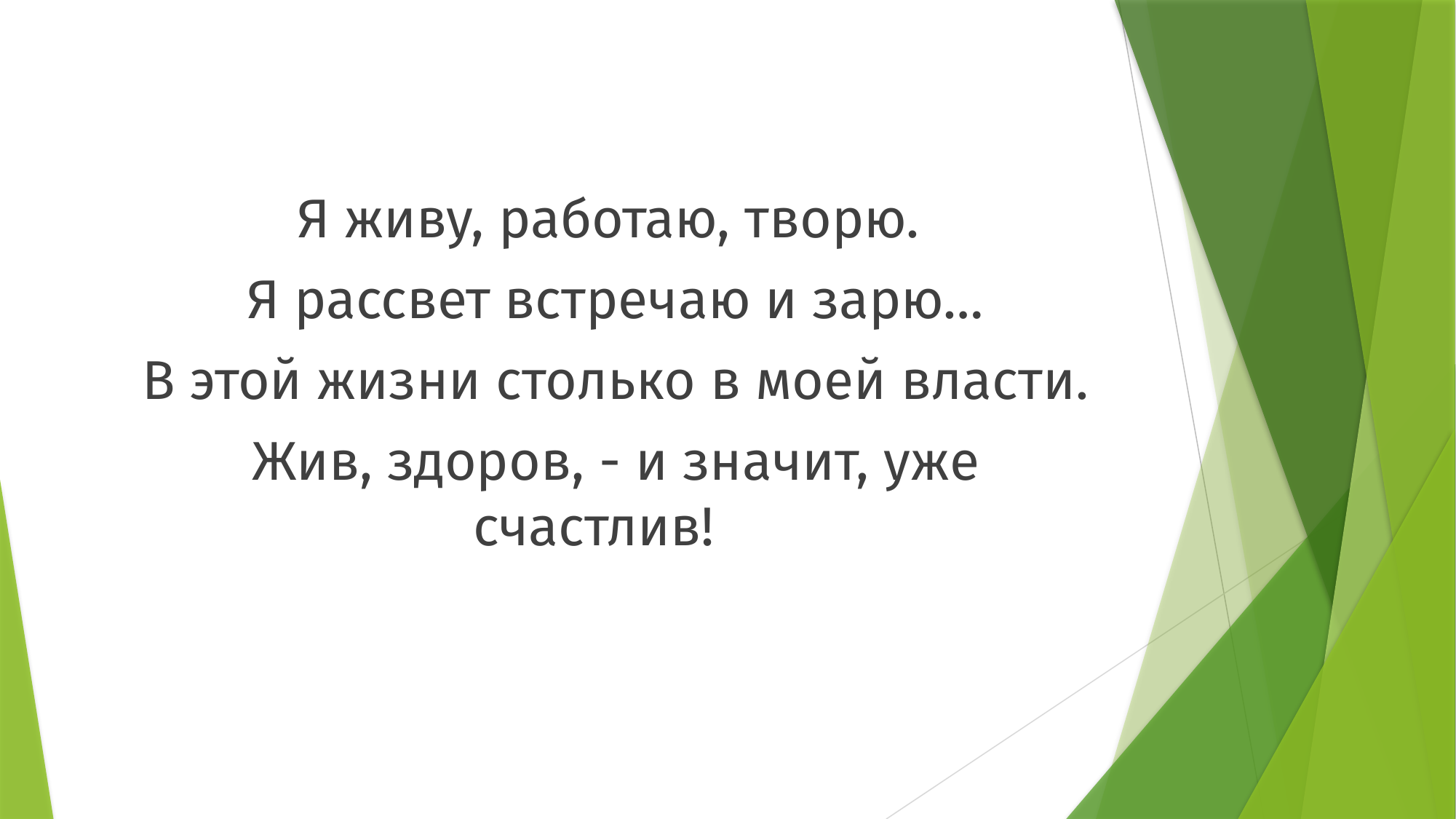

Я живу, работаю, творю.
   Я рассвет встречаю и зарю…
   В этой жизни столько в моей власти.
   Жив, здоров, - и значит, уже счастлив!